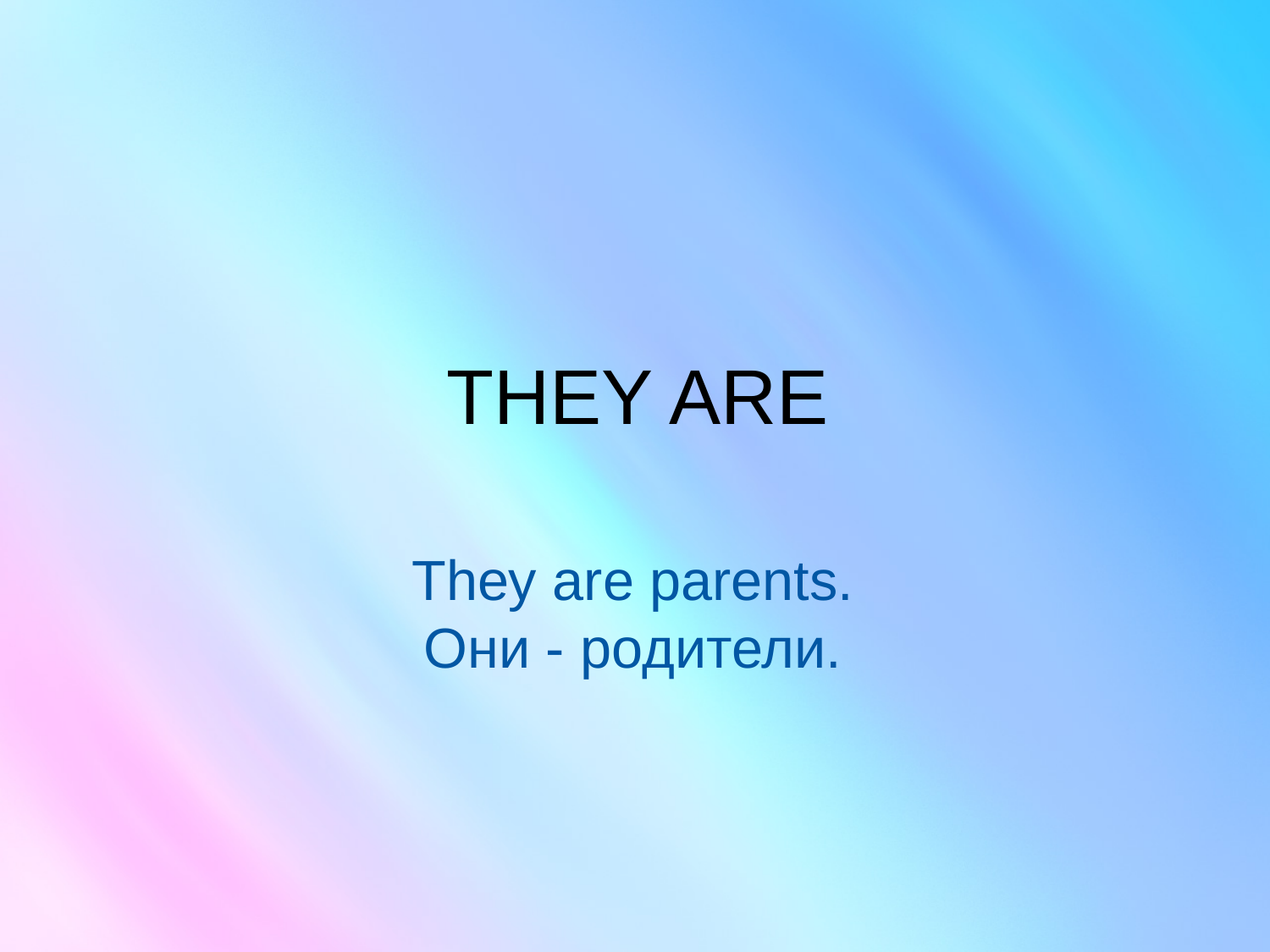

# THEY ARE
They are parents.
Они - родители.